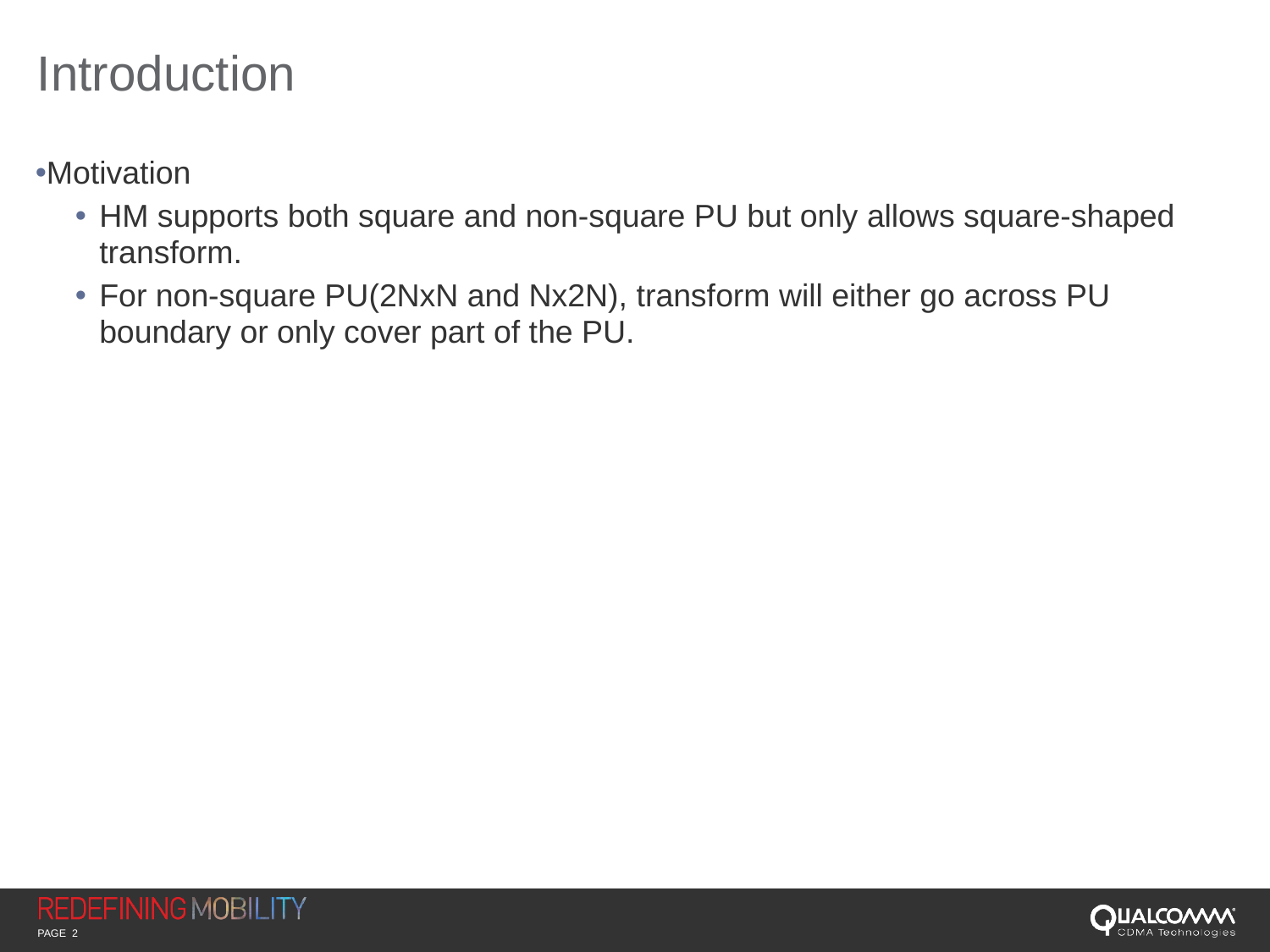

# Introduction
Motivation
HM supports both square and non-square PU but only allows square-shaped transform.
For non-square PU(2NxN and Nx2N), transform will either go across PU boundary or only cover part of the PU.